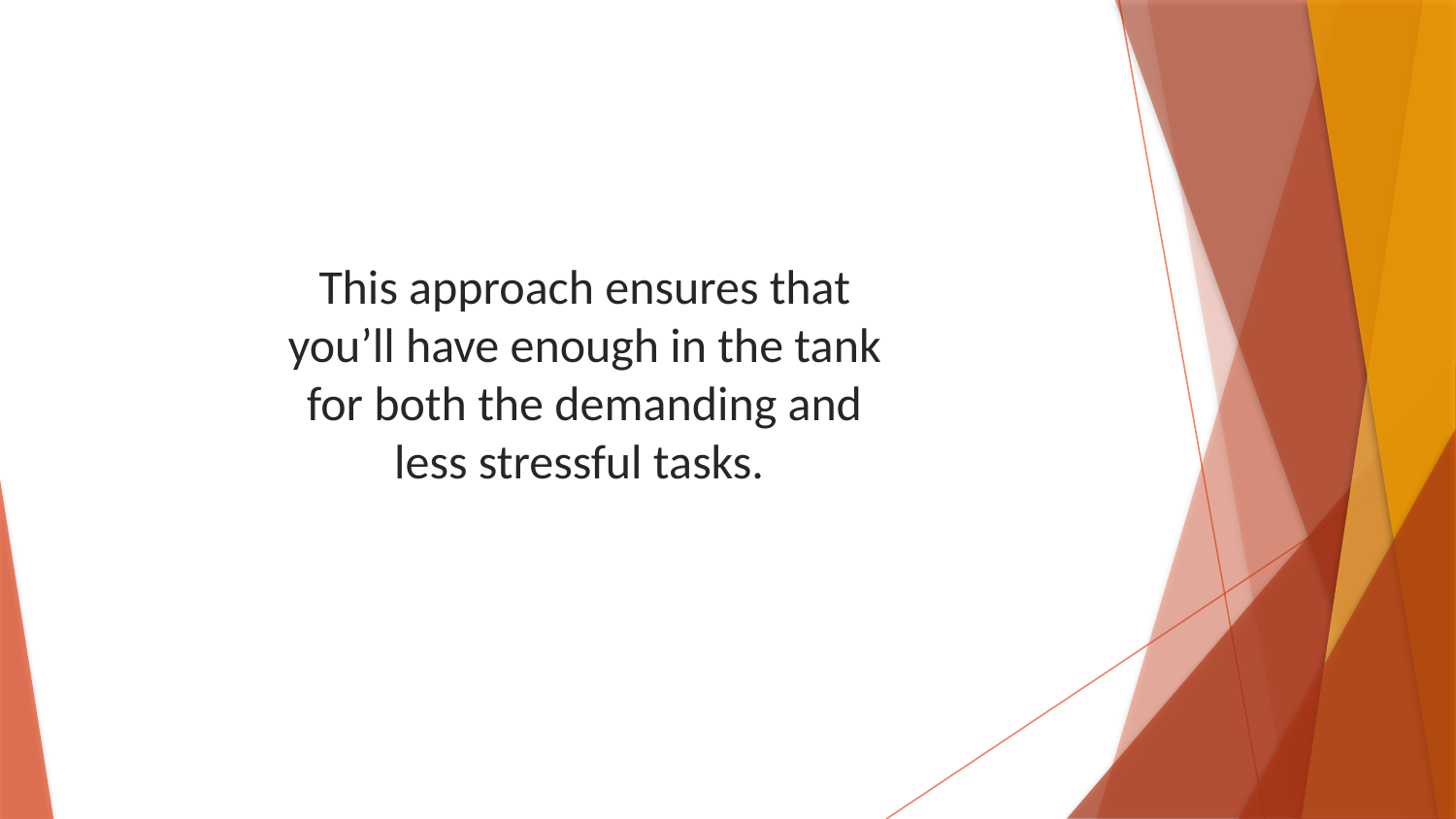

This approach ensures that you’ll have enough in the tank for both the demanding and less stressful tasks.